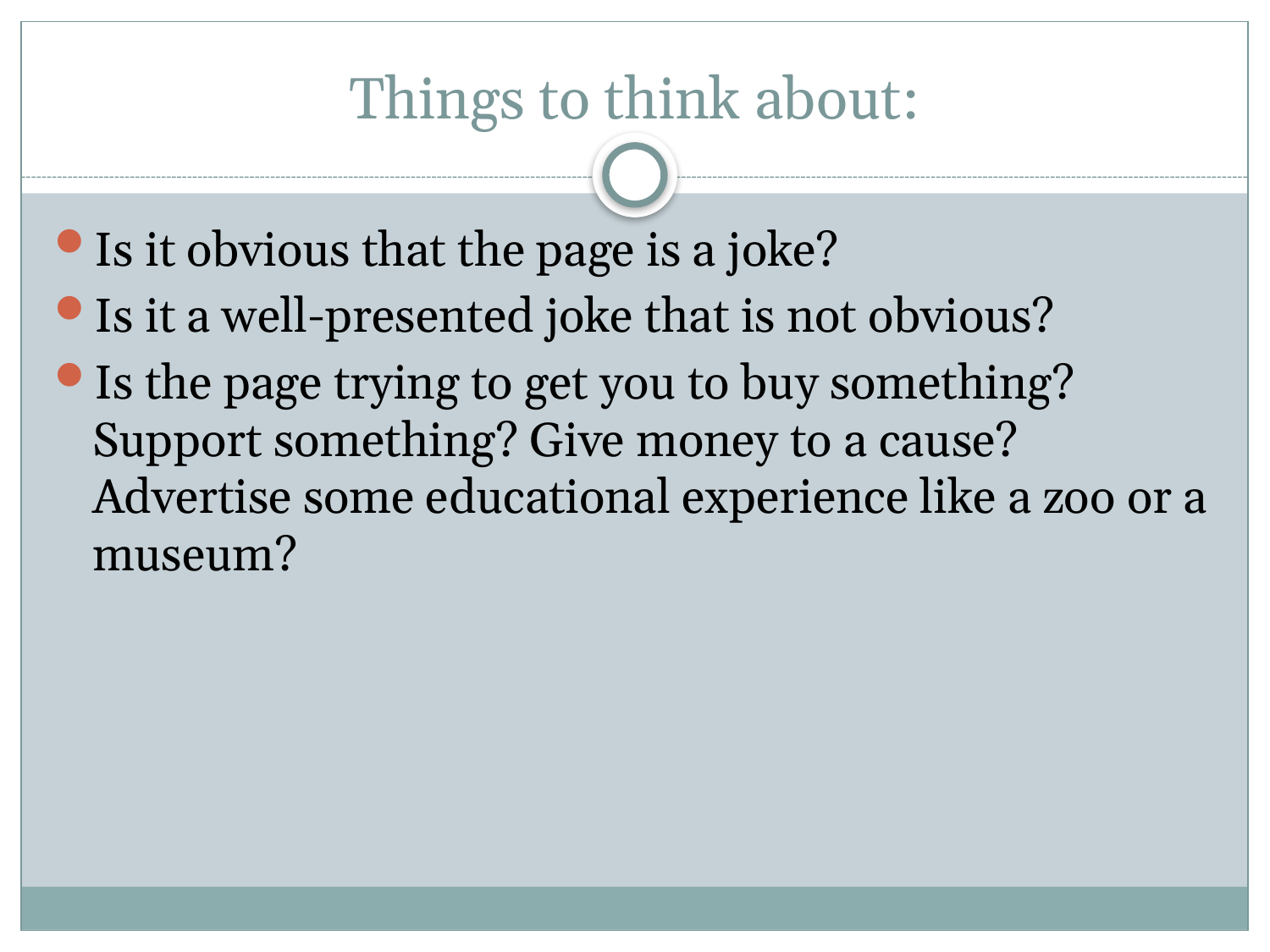

# Things to think about:
Is it obvious that the page is a joke?
Is it a well-presented joke that is not obvious?
Is the page trying to get you to buy something? Support something? Give money to a cause? Advertise some educational experience like a zoo or a museum?